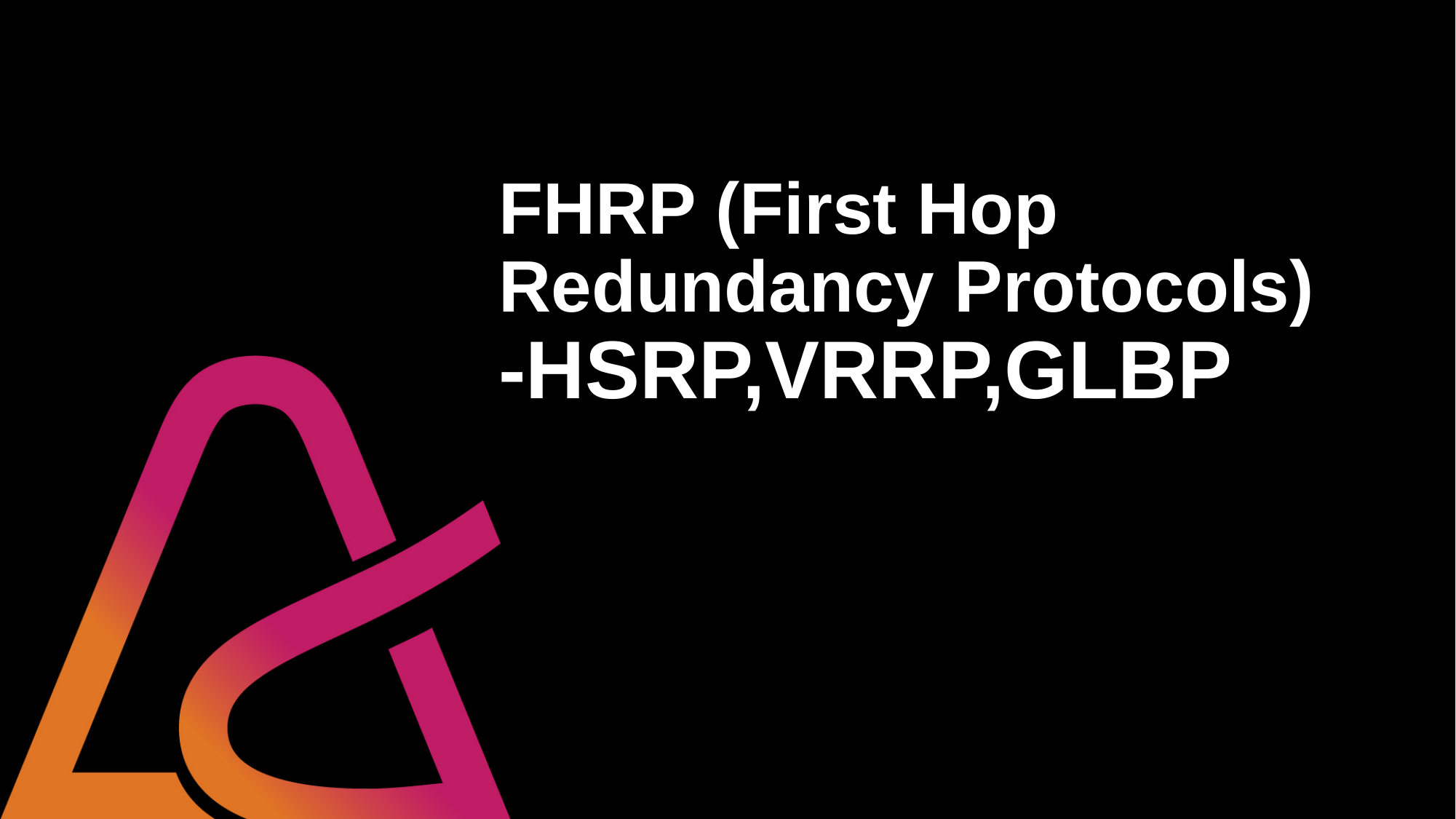

# FHRP (First Hop Redundancy Protocols) -HSRP,VRRP,GLBP